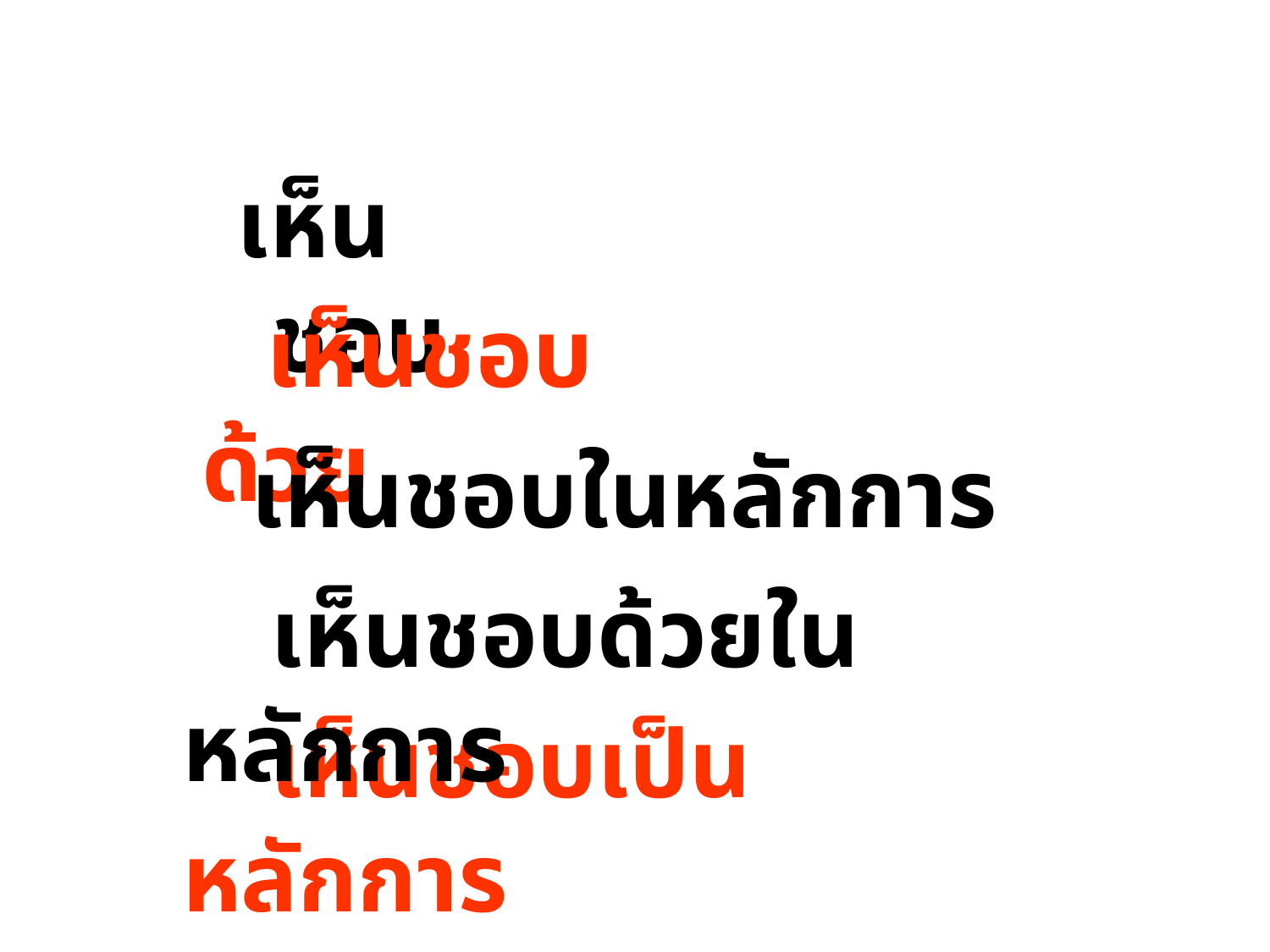

เห็นชอบ

      เห็นชอบด้วย
     เห็นชอบในหลักการ
       เห็นชอบด้วยในหลักการ
       เห็นชอบเป็นหลักการ